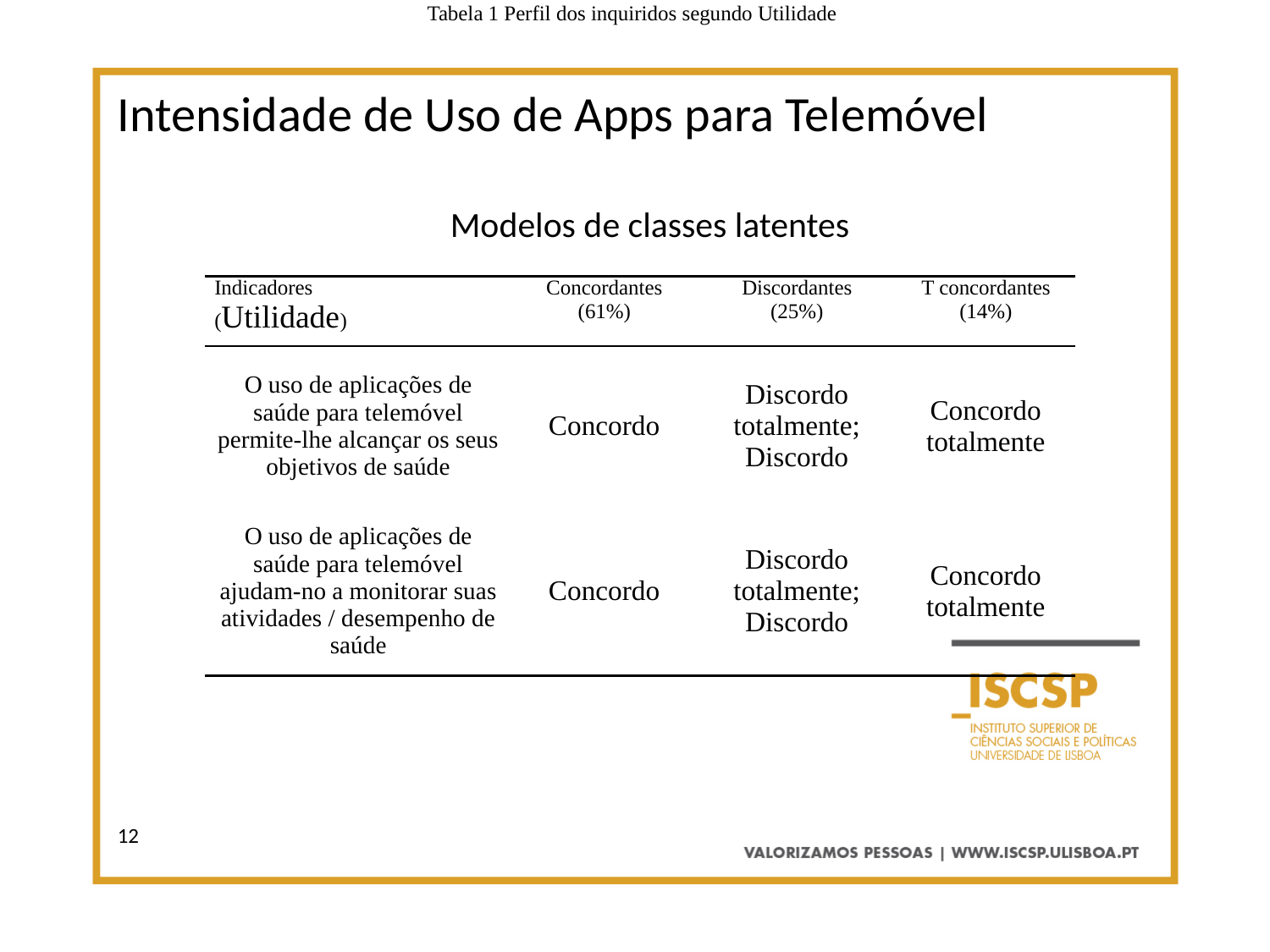

Tabela 1 Perfil dos inquiridos segundo Utilidade

Intensidade de Uso de Apps para Telemóvel
Modelos de classes latentes
| Indicadores (Utilidade) | Concordantes (61%) | Discordantes (25%) | T concordantes (14%) |
| --- | --- | --- | --- |
| O uso de aplicações de saúde para telemóvel permite-lhe alcançar os seus objetivos de saúde | Concordo | Discordo totalmente; Discordo | Concordo totalmente |
| O uso de aplicações de saúde para telemóvel ajudam-no a monitorar suas atividades / desempenho de saúde | Concordo | Discordo totalmente; Discordo | Concordo totalmente |
12